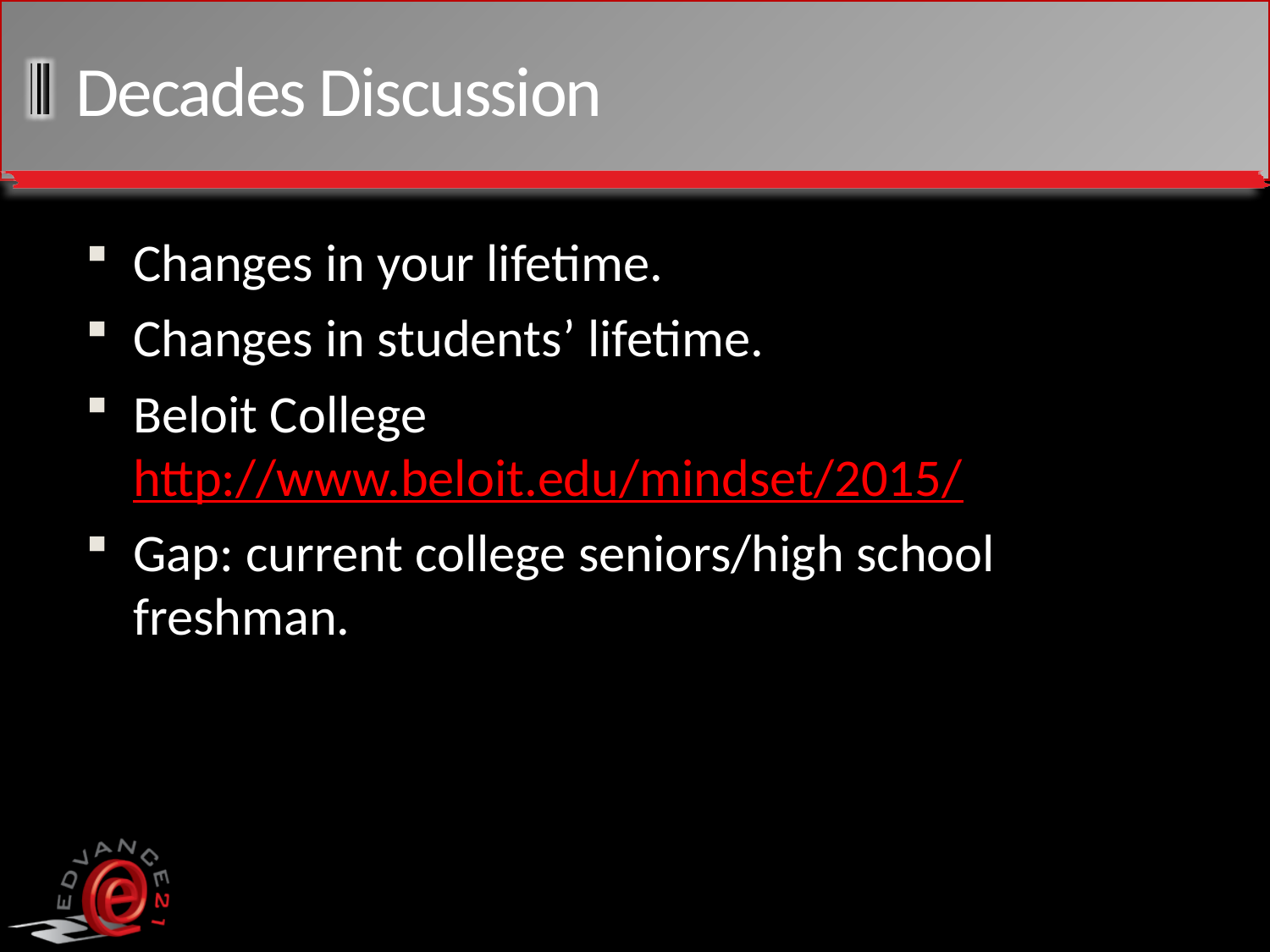

# Decades Discussion
Changes in your lifetime.
Changes in students’ lifetime.
Beloit College  http://www.beloit.edu/mindset/2015/
Gap: current college seniors/high school freshman.